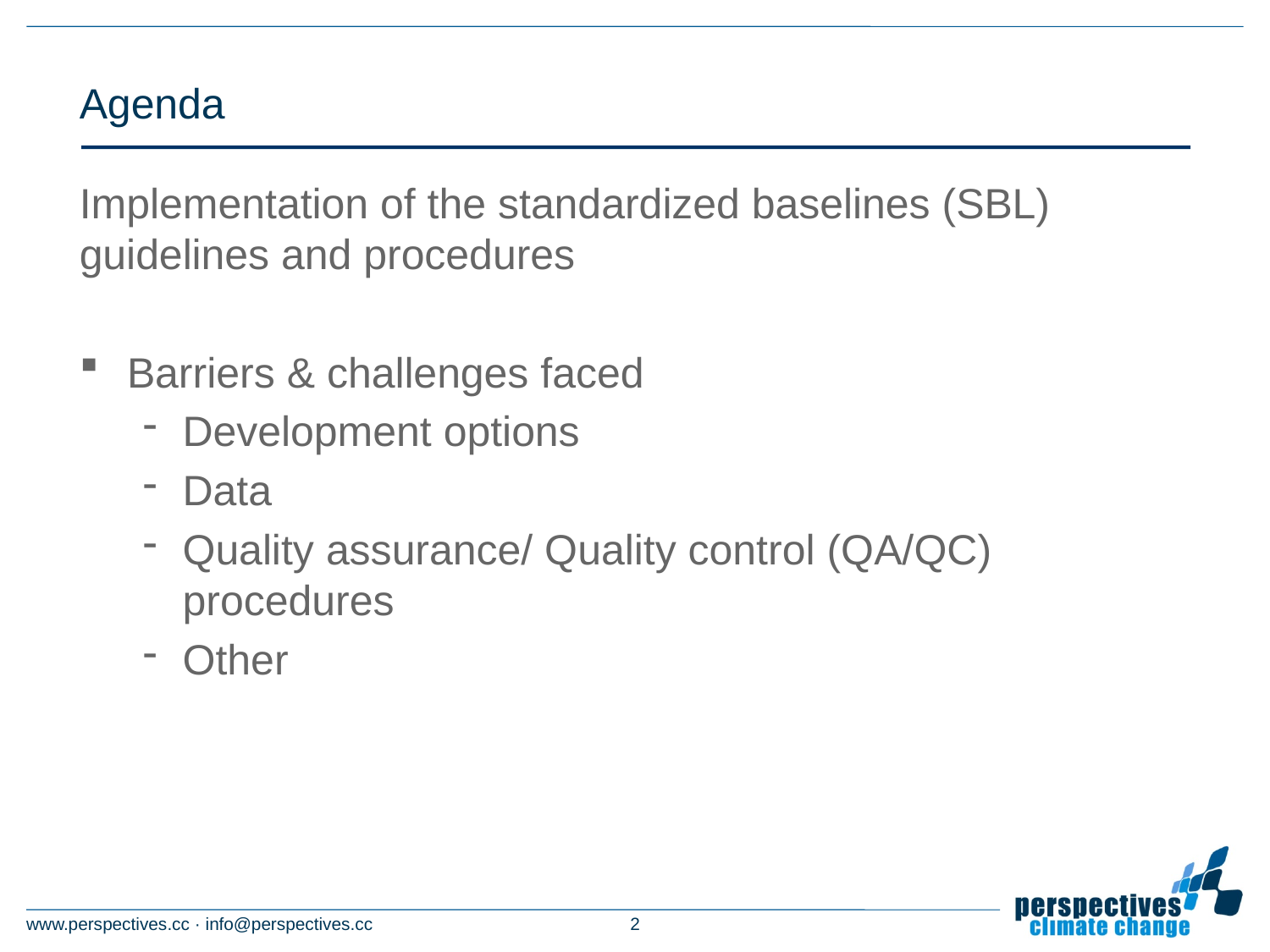

# Agenda
Implementation of the standardized baselines (SBL) guidelines and procedures

Barriers & challenges faced
Development options
Data
Quality assurance/ Quality control (QA/QC) procedures
Other

2